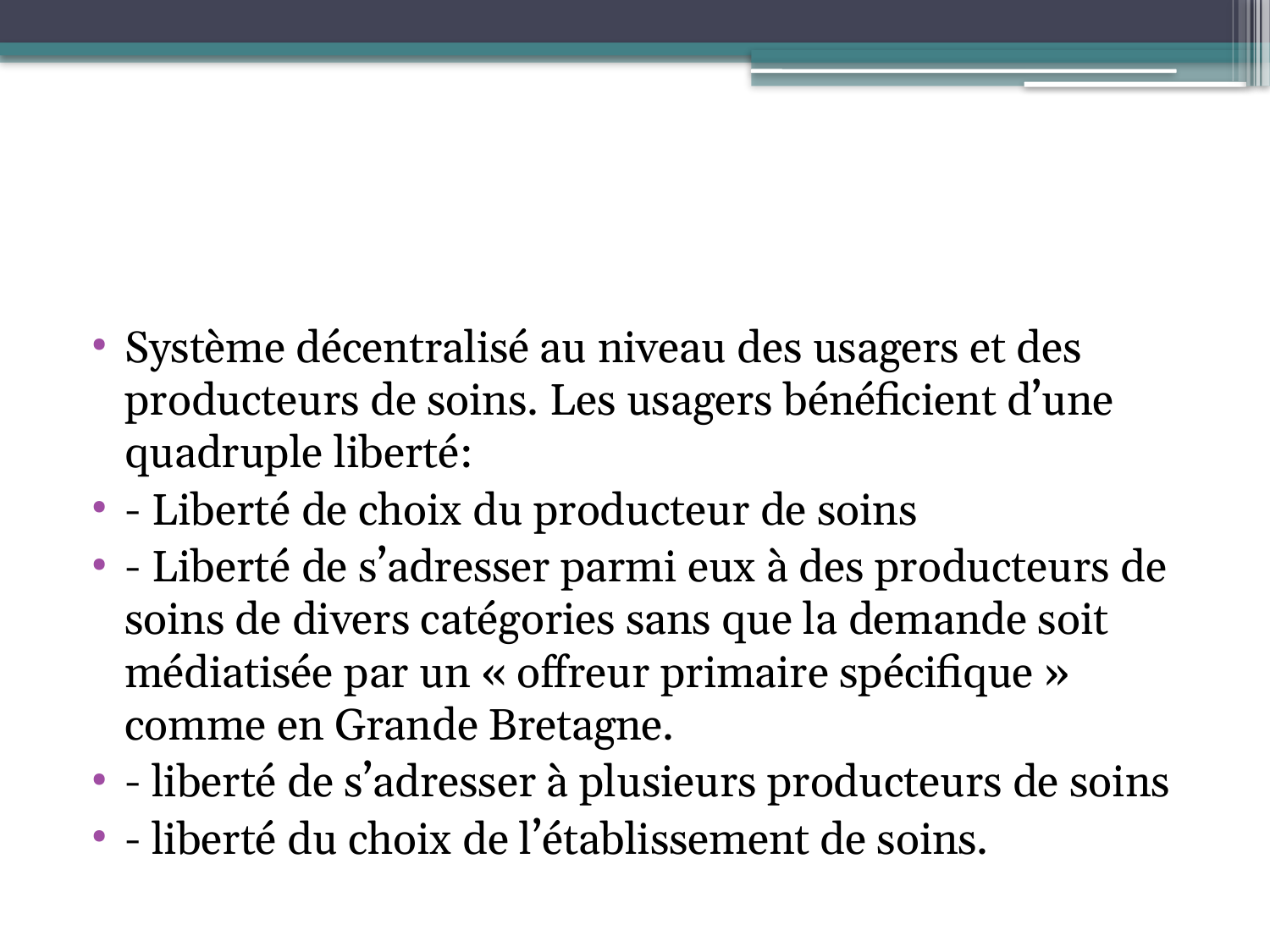

#
Système décentralisé au niveau des usagers et des producteurs de soins. Les usagers bénéficient d’une quadruple liberté:
- Liberté de choix du producteur de soins
- Liberté de s’adresser parmi eux à des producteurs de soins de divers catégories sans que la demande soit médiatisée par un « offreur primaire spécifique » comme en Grande Bretagne.
- liberté de s’adresser à plusieurs producteurs de soins
- liberté du choix de l’établissement de soins.